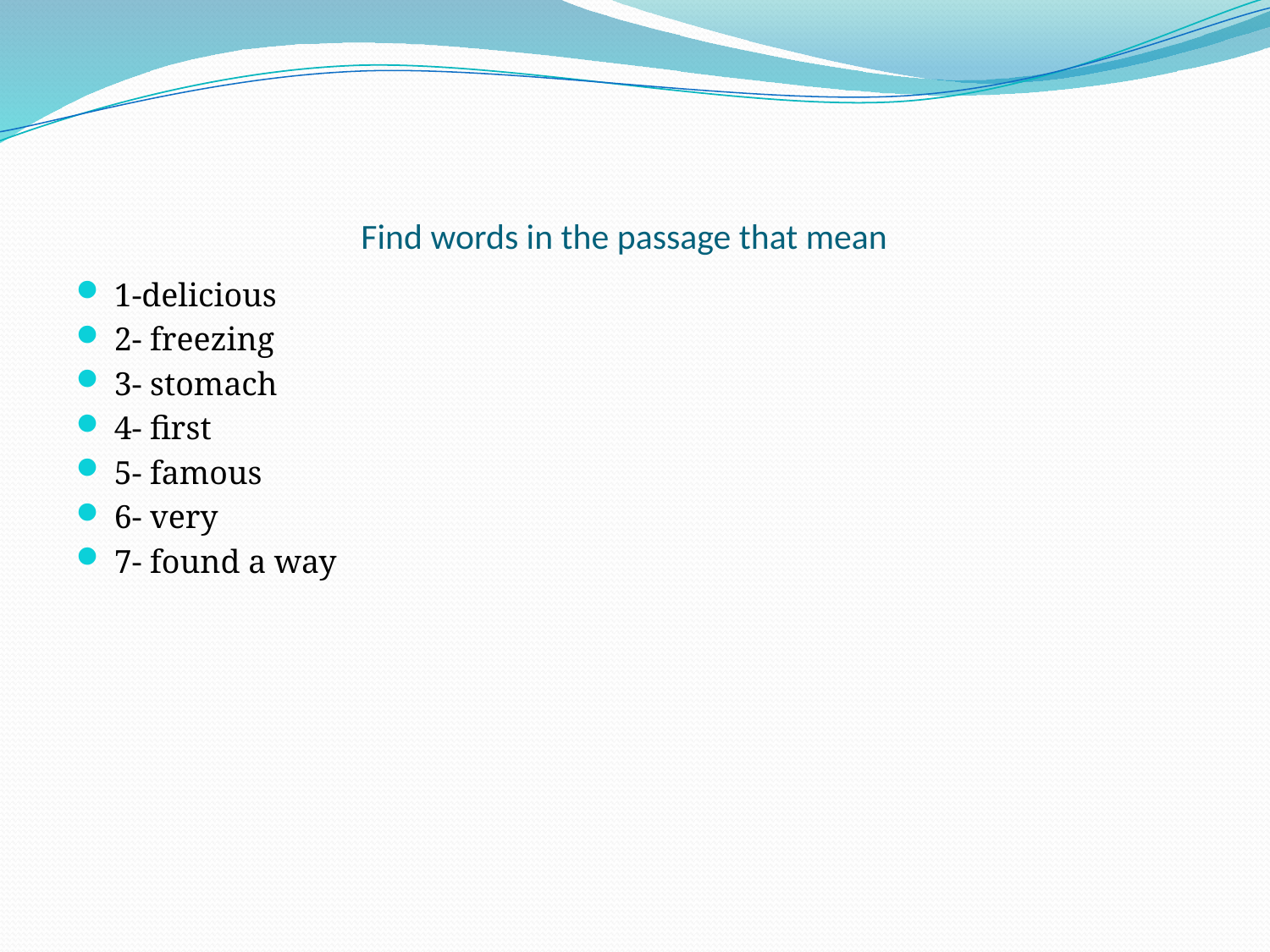

# Find words in the passage that mean
1-delicious
2- freezing
3- stomach
4- first
5- famous
6- very
7- found a way